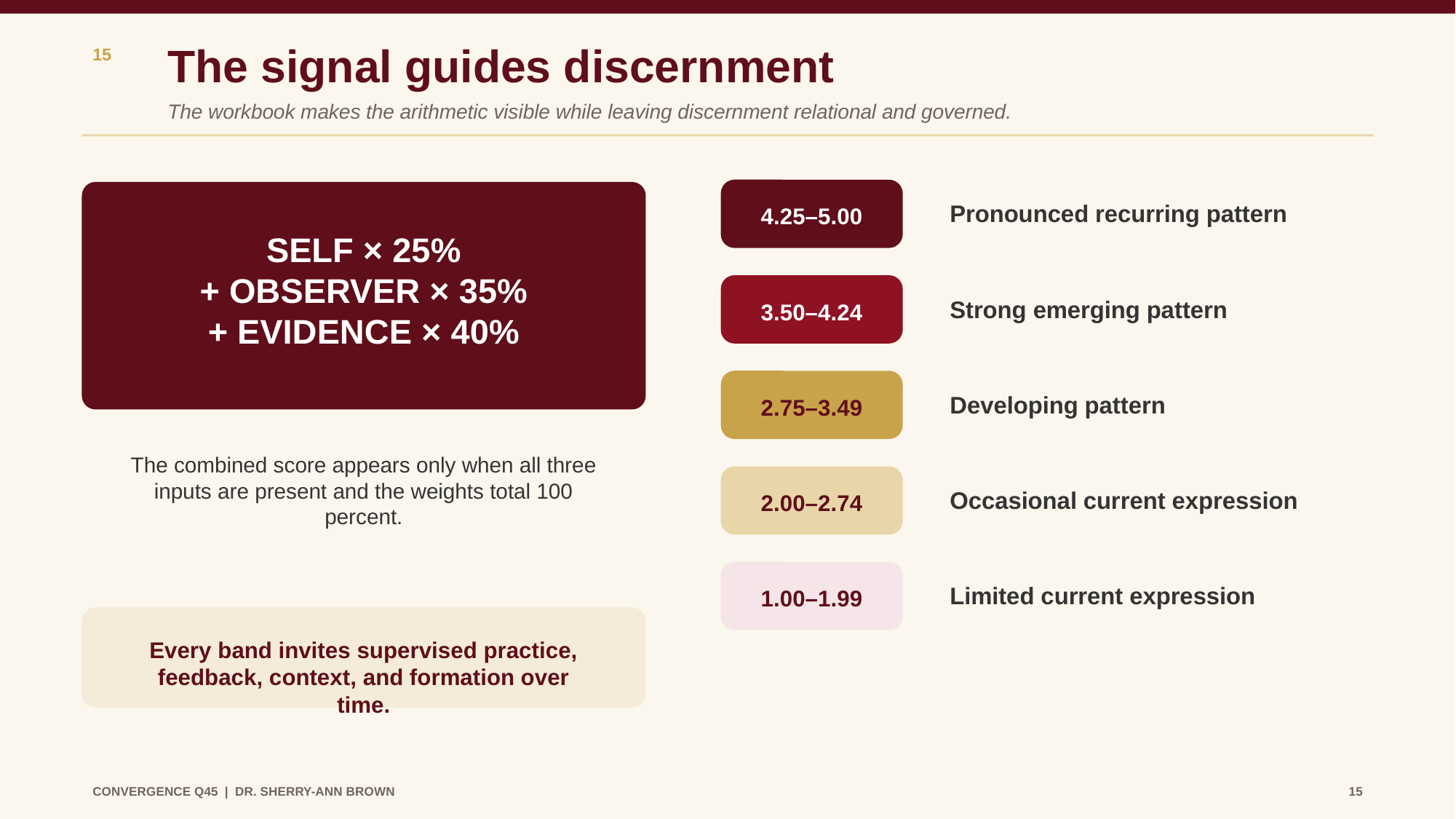

The signal guides discernment
15
The workbook makes the arithmetic visible while leaving discernment relational and governed.

Pronounced recurring pattern
4.25–5.00
SELF × 25%
+ OBSERVER × 35%
+ EVIDENCE × 40%

Strong emerging pattern
3.50–4.24

Developing pattern
2.75–3.49
The combined score appears only when all three inputs are present and the weights total 100 percent.

Occasional current expression
2.00–2.74

Limited current expression
1.00–1.99

Every band invites supervised practice, feedback, context, and formation over time.
CONVERGENCE Q45  |  DR. SHERRY-ANN BROWN
15